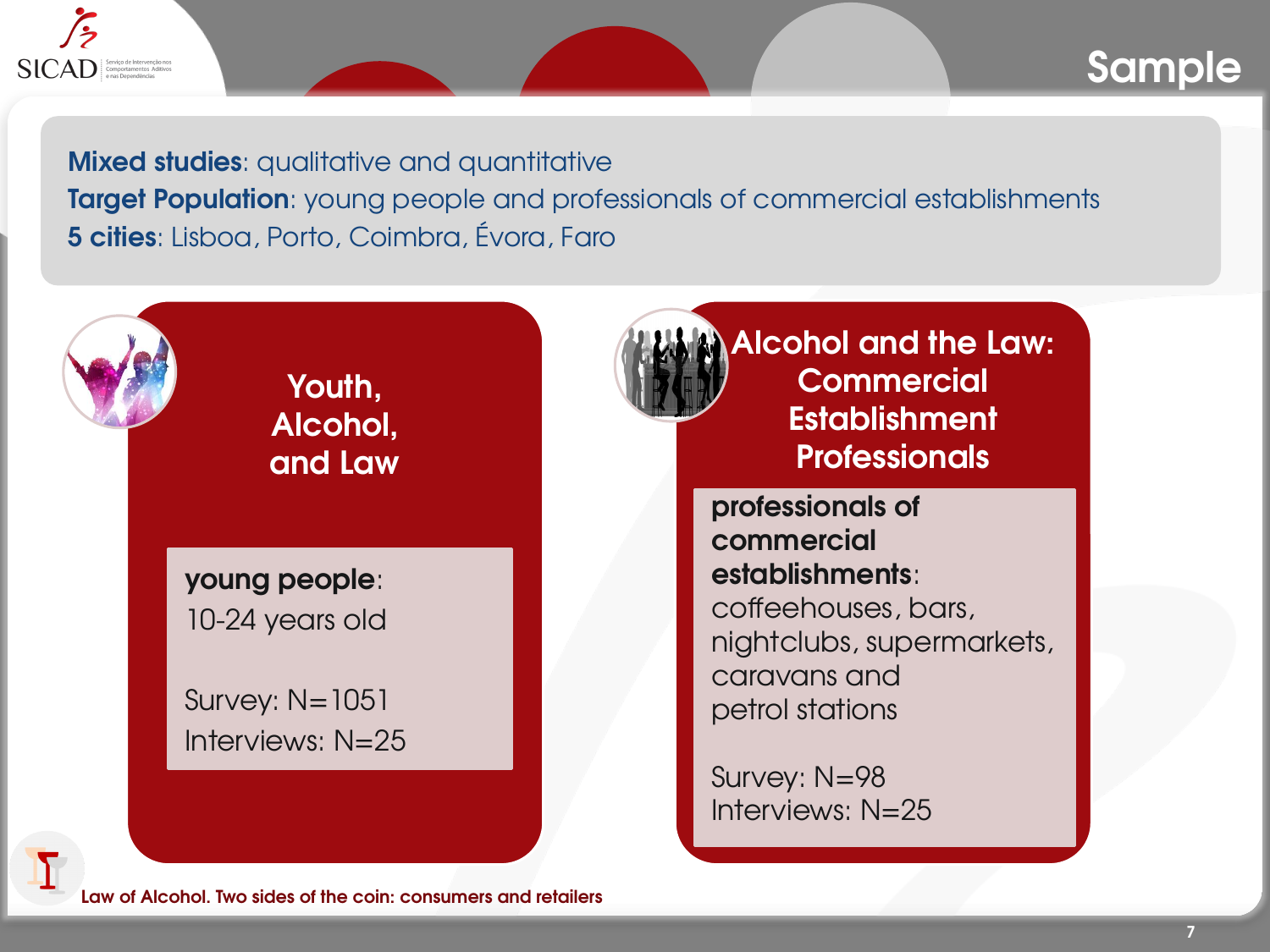

Sample

Mixed studies: qualitative and quantitative
Target Population: young people and professionals of commercial establishments
5 cities: Lisboa, Porto, Coimbra, Évora, Faro

Alcohol and the Law:
Commercial Establishment Professionals
Youth, Alcohol, and Law

professionals of commercial establishments:
coffeehouses, bars, nightclubs, supermarkets, caravans and
petrol stations

Survey: N=98
Interviews: N=25

young people:
10-24 years old

Survey: N=1051
Interviews: N=25

Law of Alcohol. Two sides of the coin: consumers and retailers
7